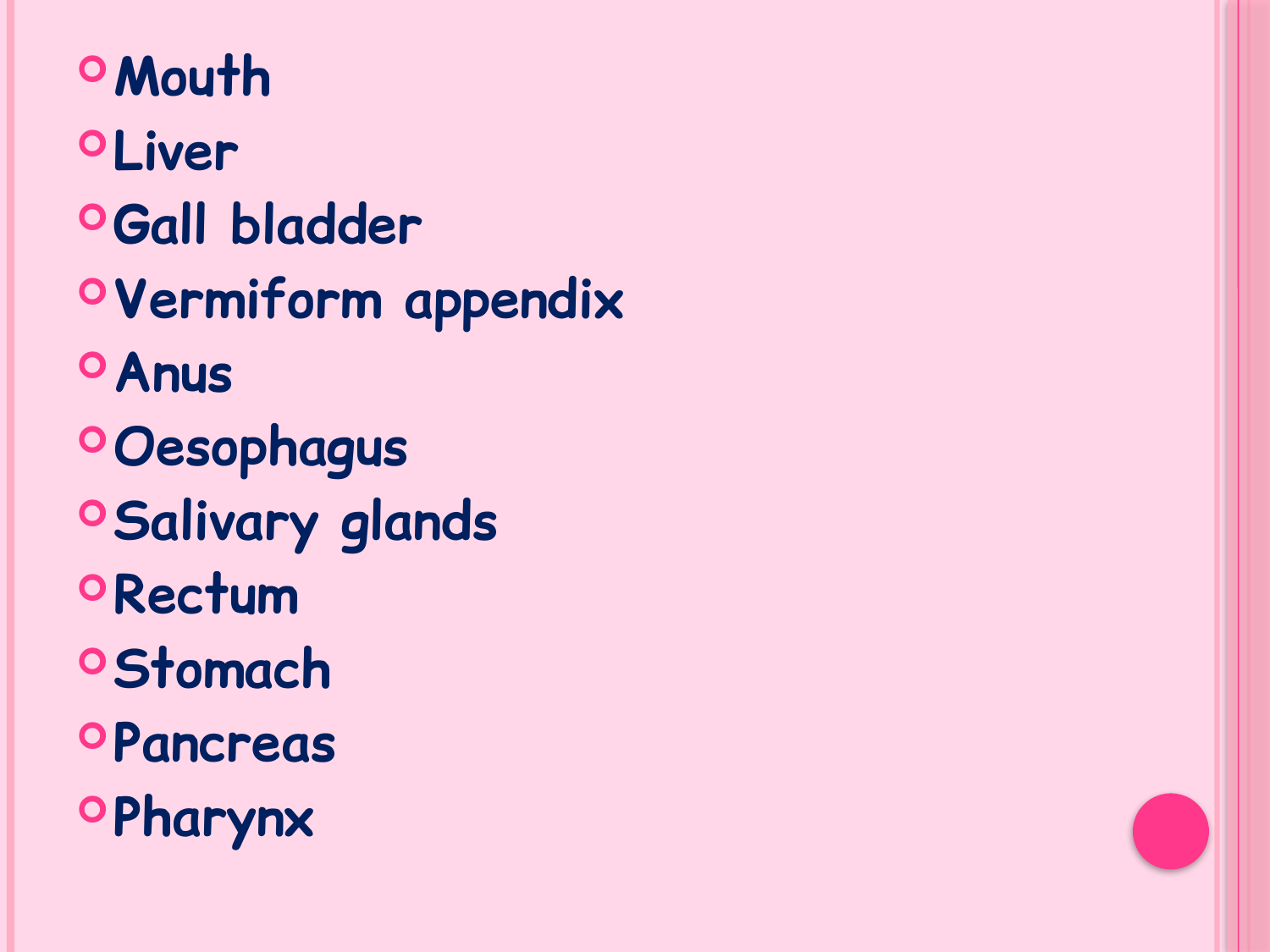

Mouth
Liver
Gall bladder
Vermiform appendix
Anus
Oesophagus
Salivary glands
Rectum
Stomach
Pancreas
Pharynx